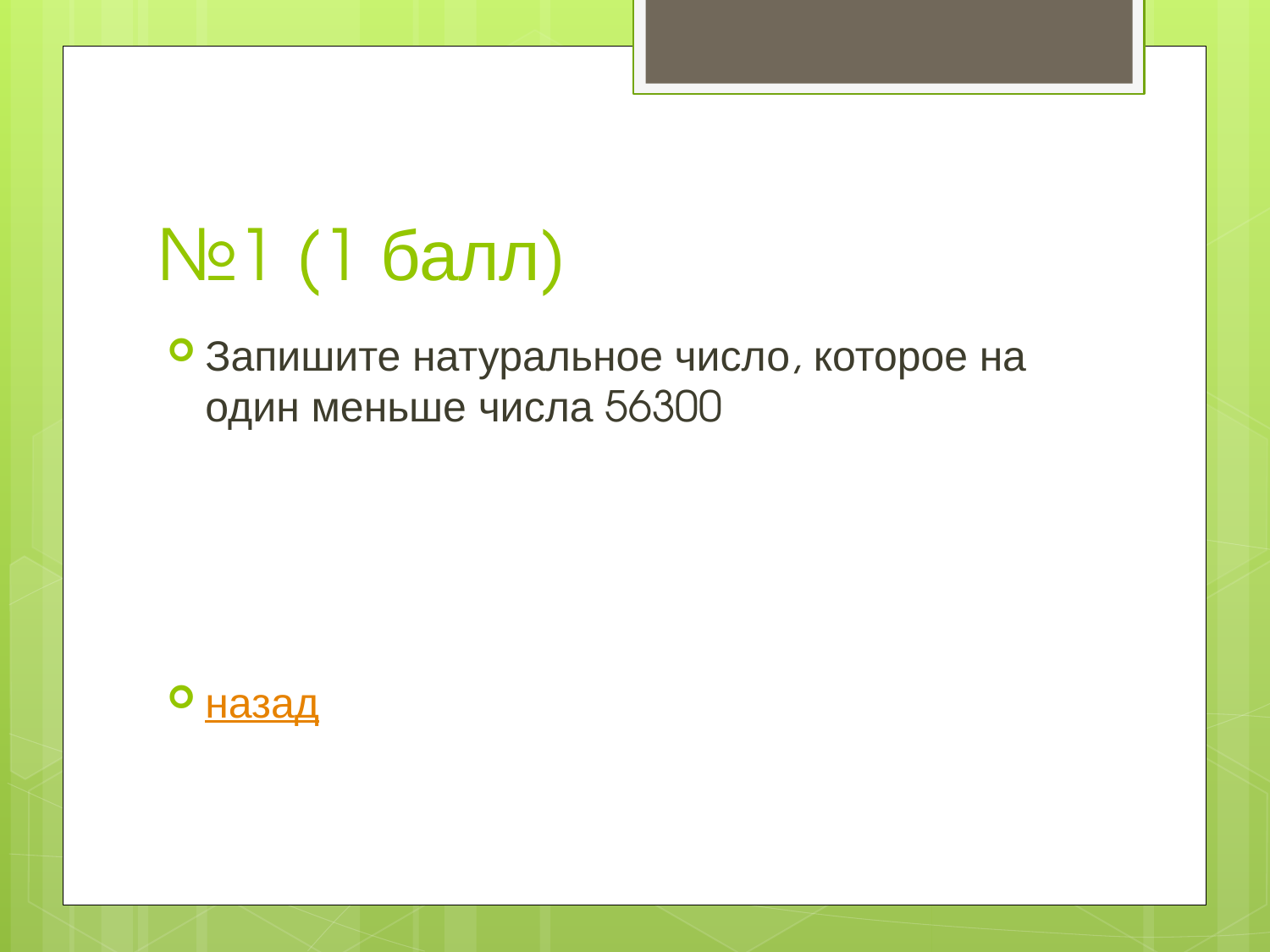

# №1 (1 балл)
Запишите натуральное число, которое на один меньше числа 56300

назад